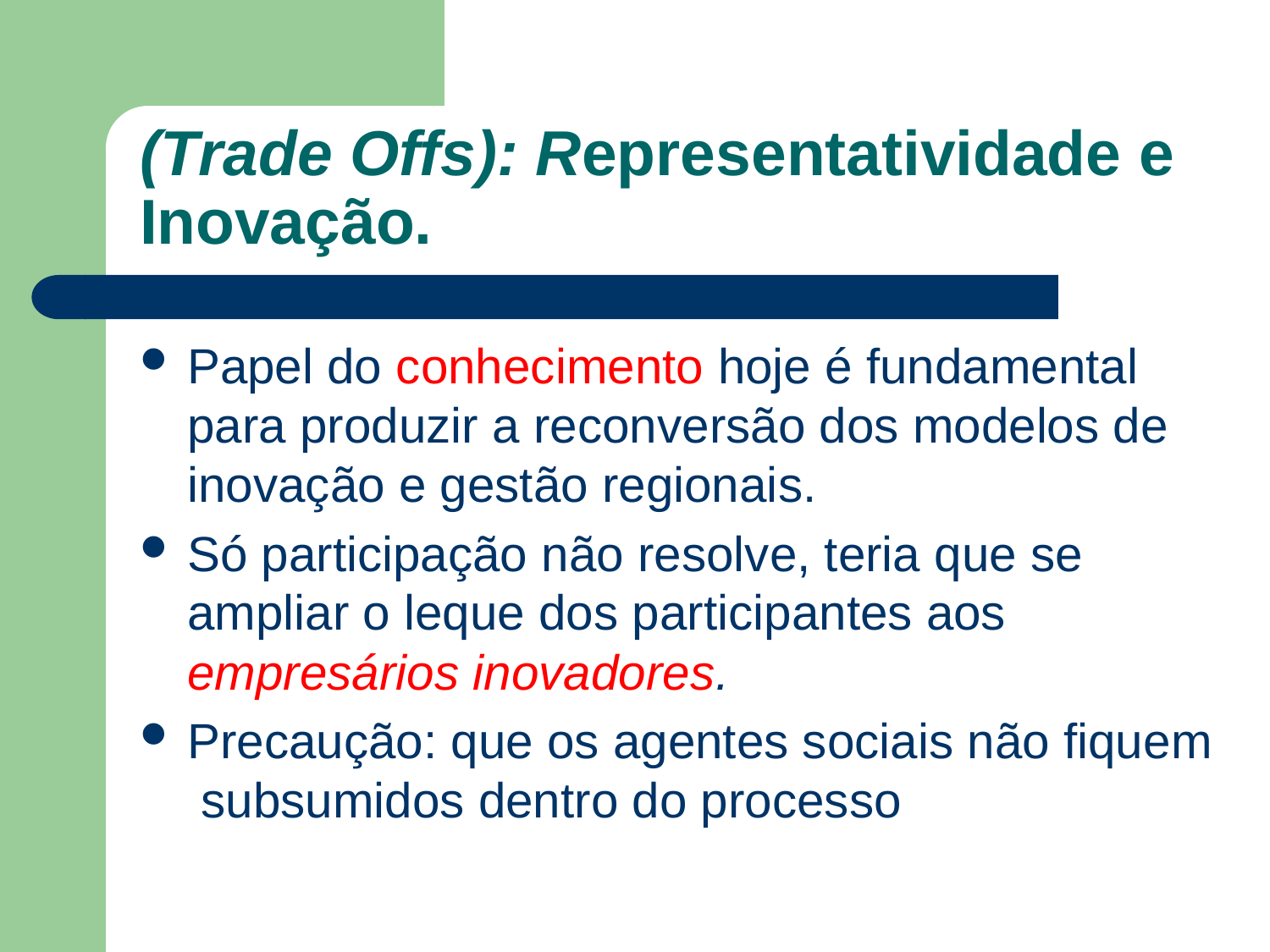

# (Trade Offs): Representatividade e Inovação.
Papel do conhecimento hoje é fundamental para produzir a reconversão dos modelos de inovação e gestão regionais.
Só participação não resolve, teria que se ampliar o leque dos participantes aos empresários inovadores.
Precaução: que os agentes sociais não fiquem  subsumidos dentro do processo